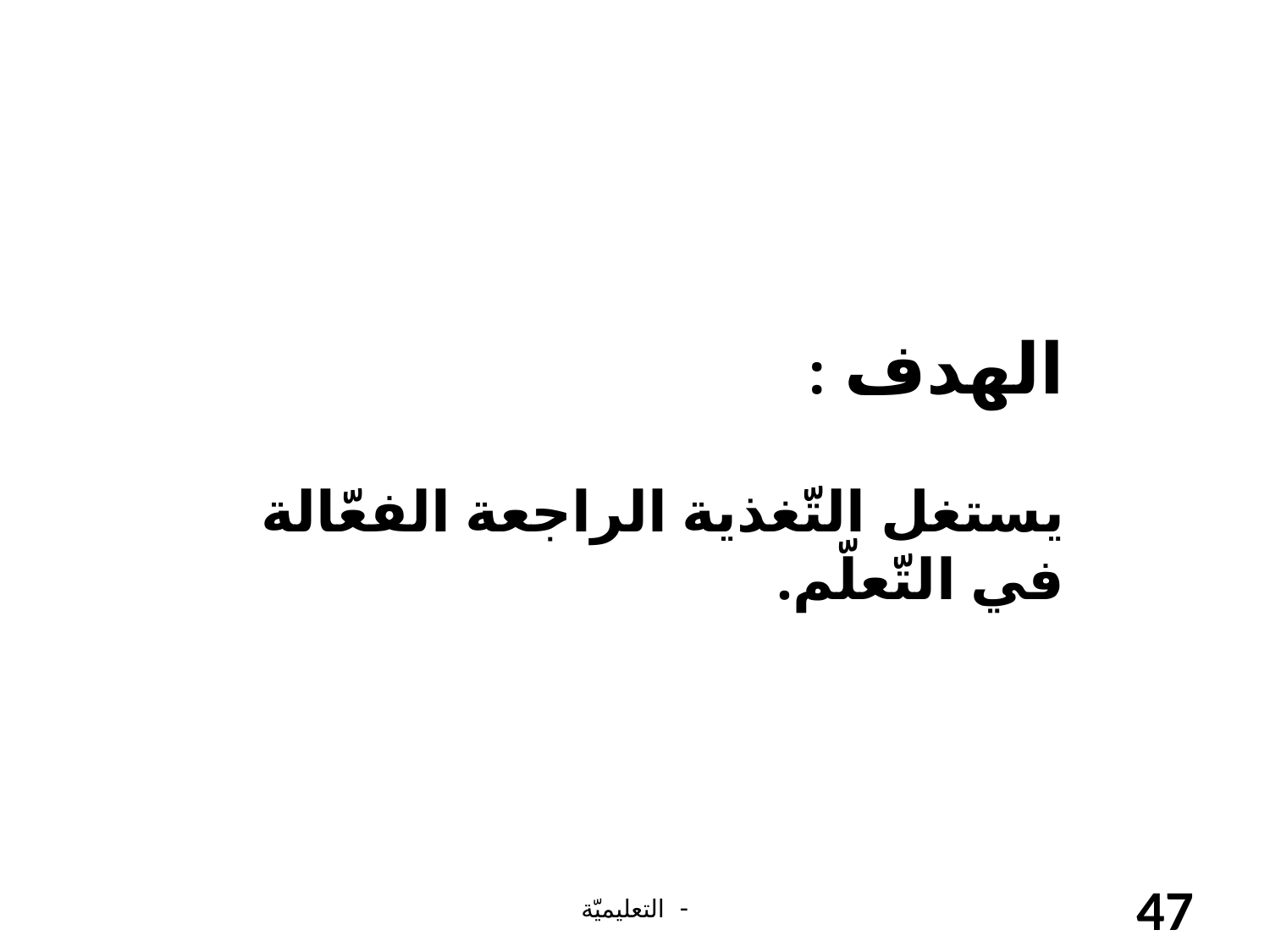

الهدف :

يستغل التّغذية الراجعة الفعّالة في التّعلّم.

التعليميّة  -
47